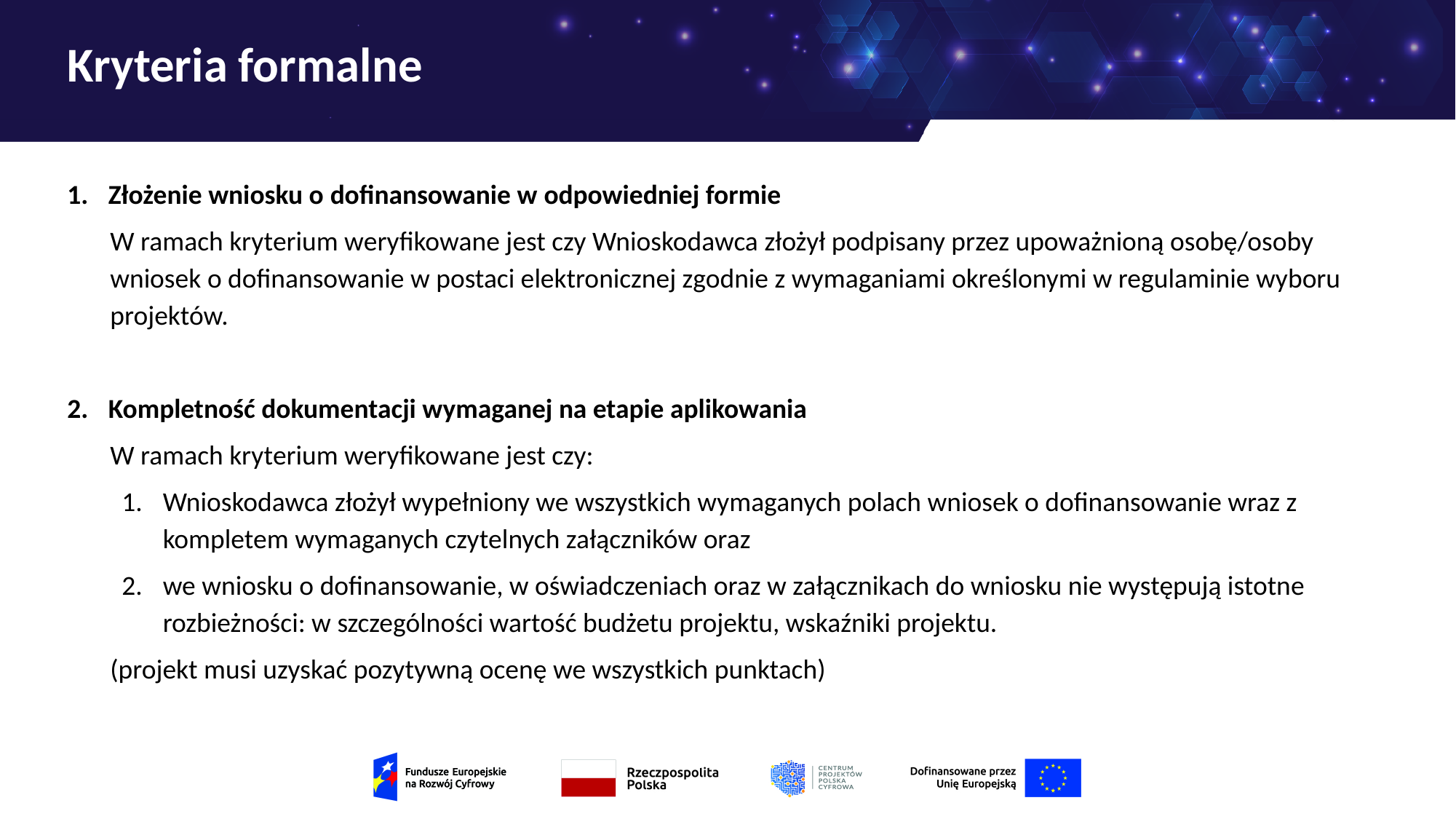

# Kryteria formalne
Złożenie wniosku o dofinansowanie w odpowiedniej formie
W ramach kryterium weryfikowane jest czy Wnioskodawca złożył podpisany przez upoważnioną osobę/osoby wniosek o dofinansowanie w postaci elektronicznej zgodnie z wymaganiami określonymi w regulaminie wyboru projektów.

Kompletność dokumentacji wymaganej na etapie aplikowania
W ramach kryterium weryfikowane jest czy:
Wnioskodawca złożył wypełniony we wszystkich wymaganych polach wniosek o dofinansowanie wraz z kompletem wymaganych czytelnych załączników oraz
we wniosku o dofinansowanie, w oświadczeniach oraz w załącznikach do wniosku nie występują istotne rozbieżności: w szczególności wartość budżetu projektu, wskaźniki projektu.
(projekt musi uzyskać pozytywną ocenę we wszystkich punktach)